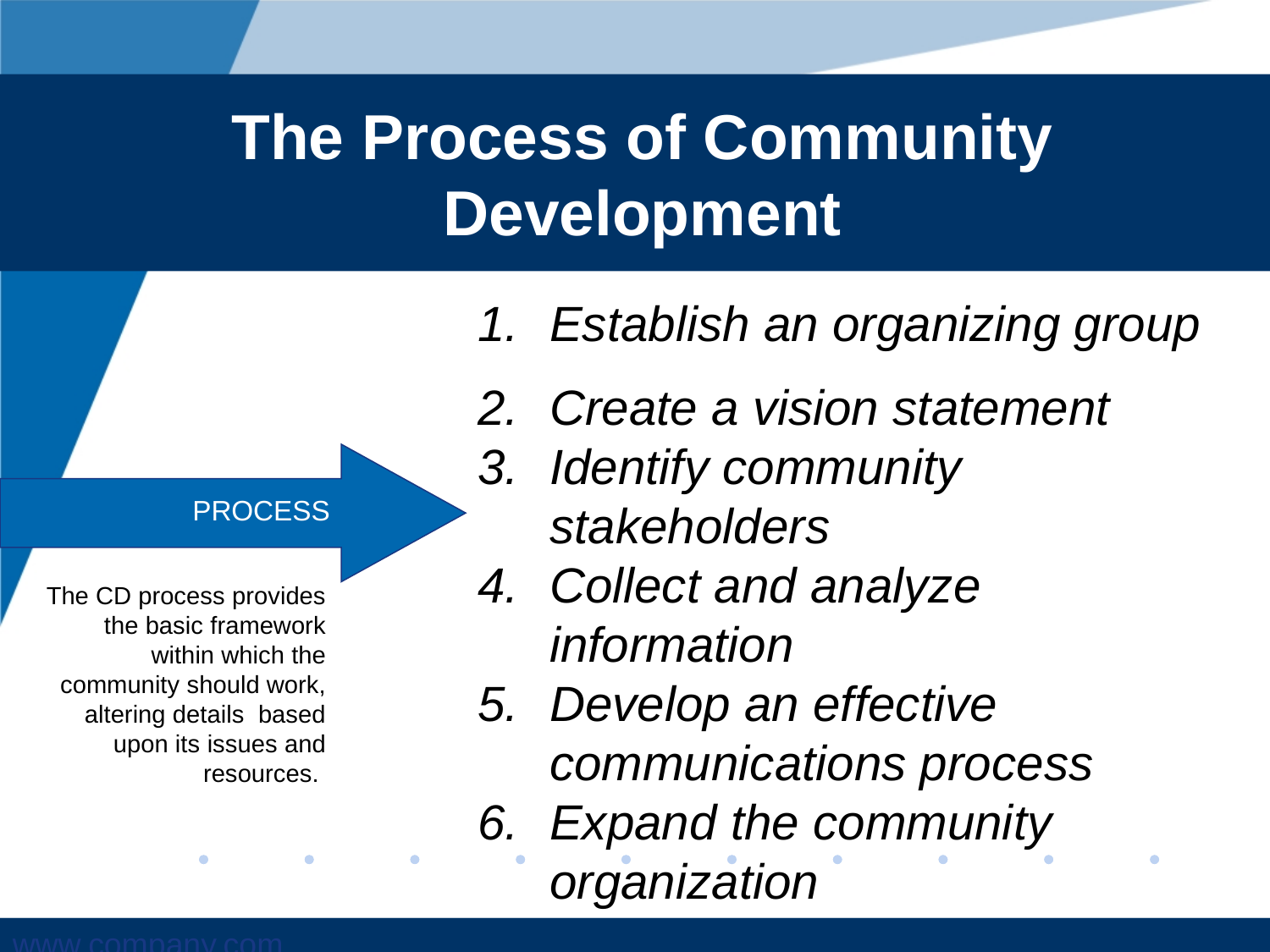

# The Process of Community Development
Establish an organizing group
Create a vision statement
Identify community stakeholders
Collect and analyze information
Develop an effective          communications process
Expand the community organization

PROCESS
The CD process provides the basic framework within which the community should work, altering details  based upon its issues and resources.